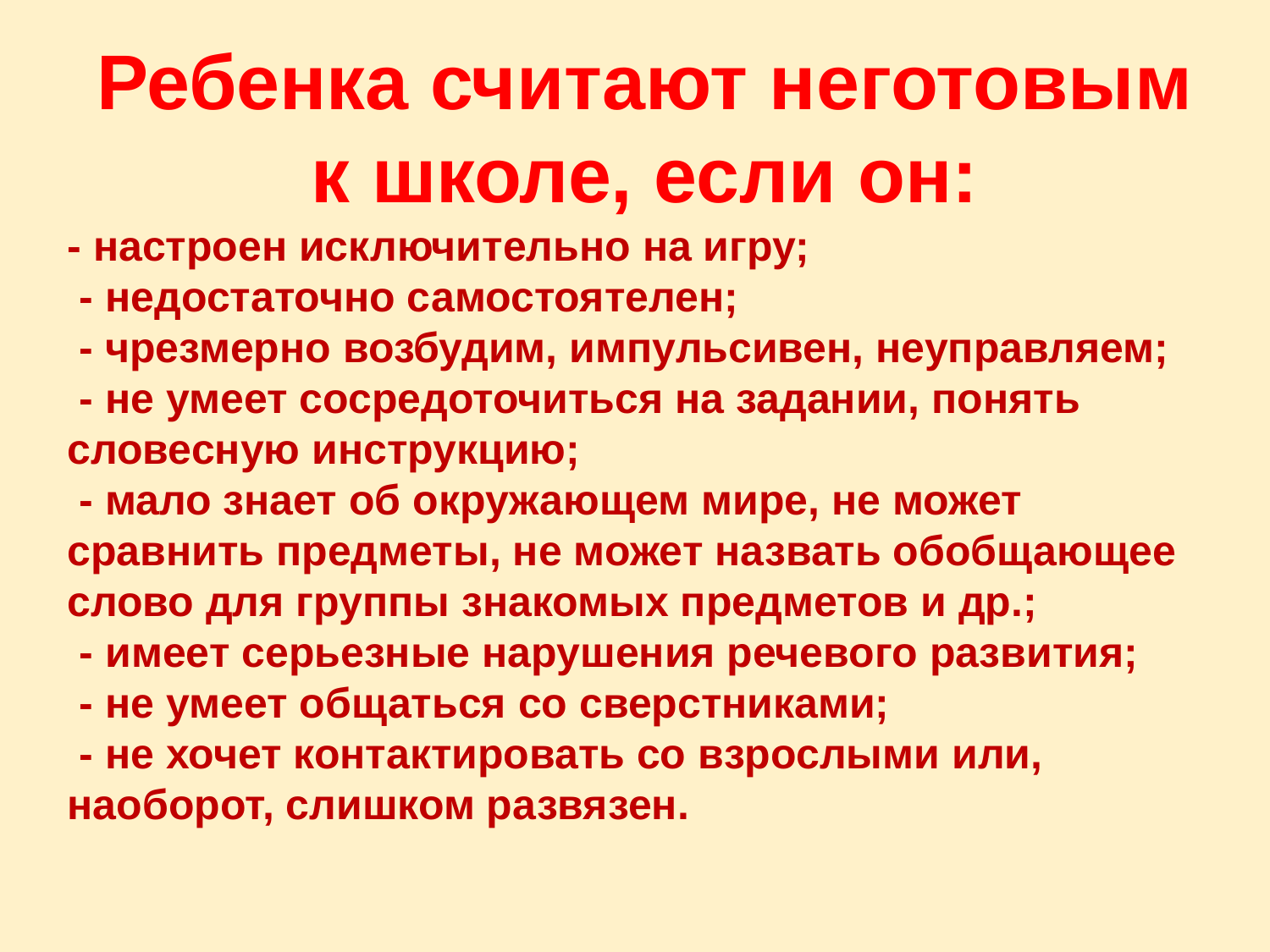

Ребенка считают неготовым к школе, если он:
- настроен исключительно на игру;
 - недостаточно самостоятелен;
 - чрезмерно возбудим, импульсивен, неуправляем;
 - не умеет сосредоточиться на задании, понять словесную инструкцию;
 - мало знает об окружающем мире, не может сравнить предметы, не может назвать обобщающее слово для группы знакомых предметов и др.;
 - имеет серьезные нарушения речевого развития;
 - не умеет общаться со сверстниками;
 - не хочет контактировать со взрослыми или, наоборот, слишком развязен.